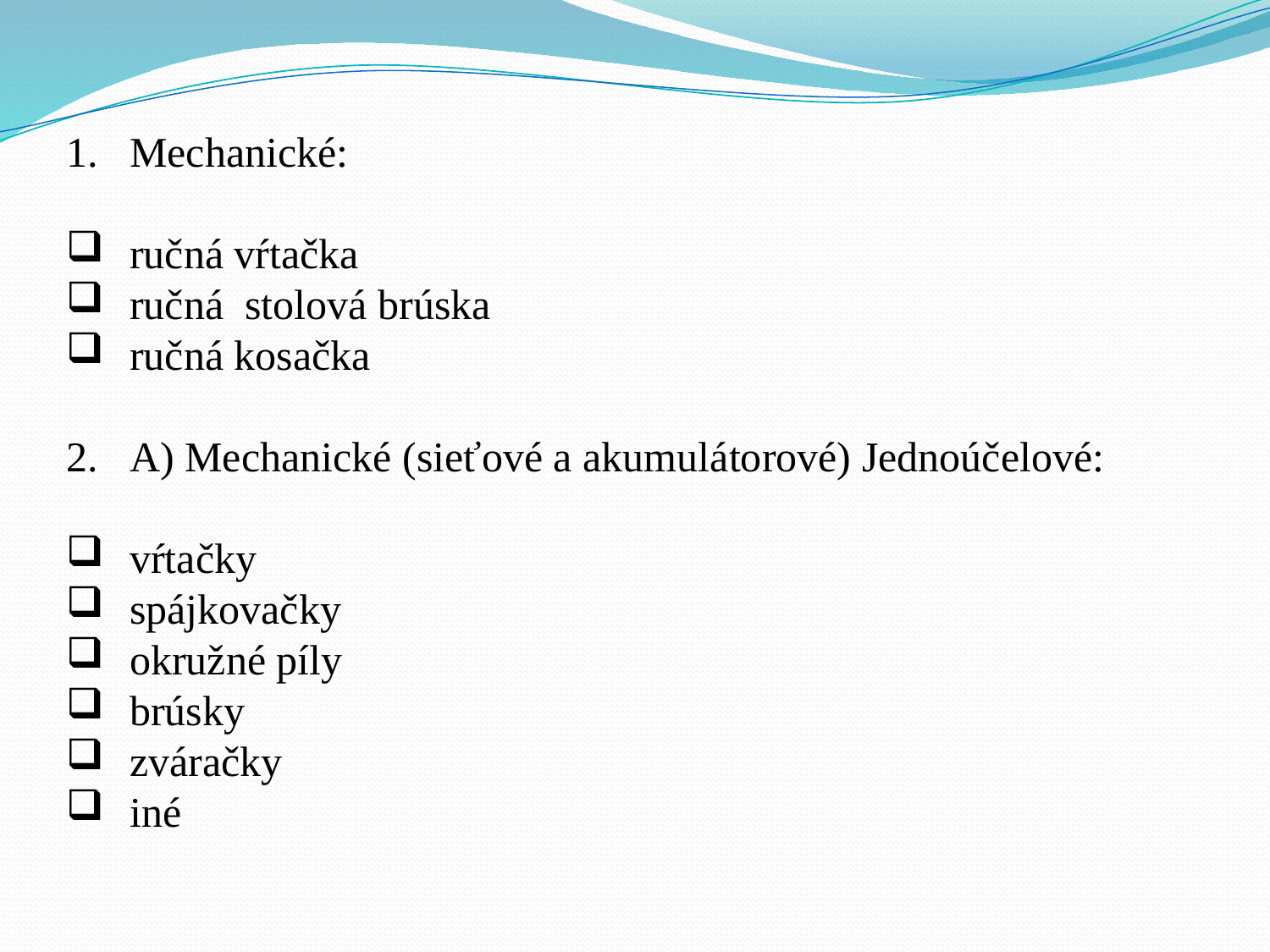

Mechanické:

ručná vŕtačka
ručná  stolová brúska
ručná kosačka

A) Mechanické (sieťové a akumulátorové) Jednoúčelové:

vŕtačky
spájkovačky
okružné píly
brúsky
zváračky
iné